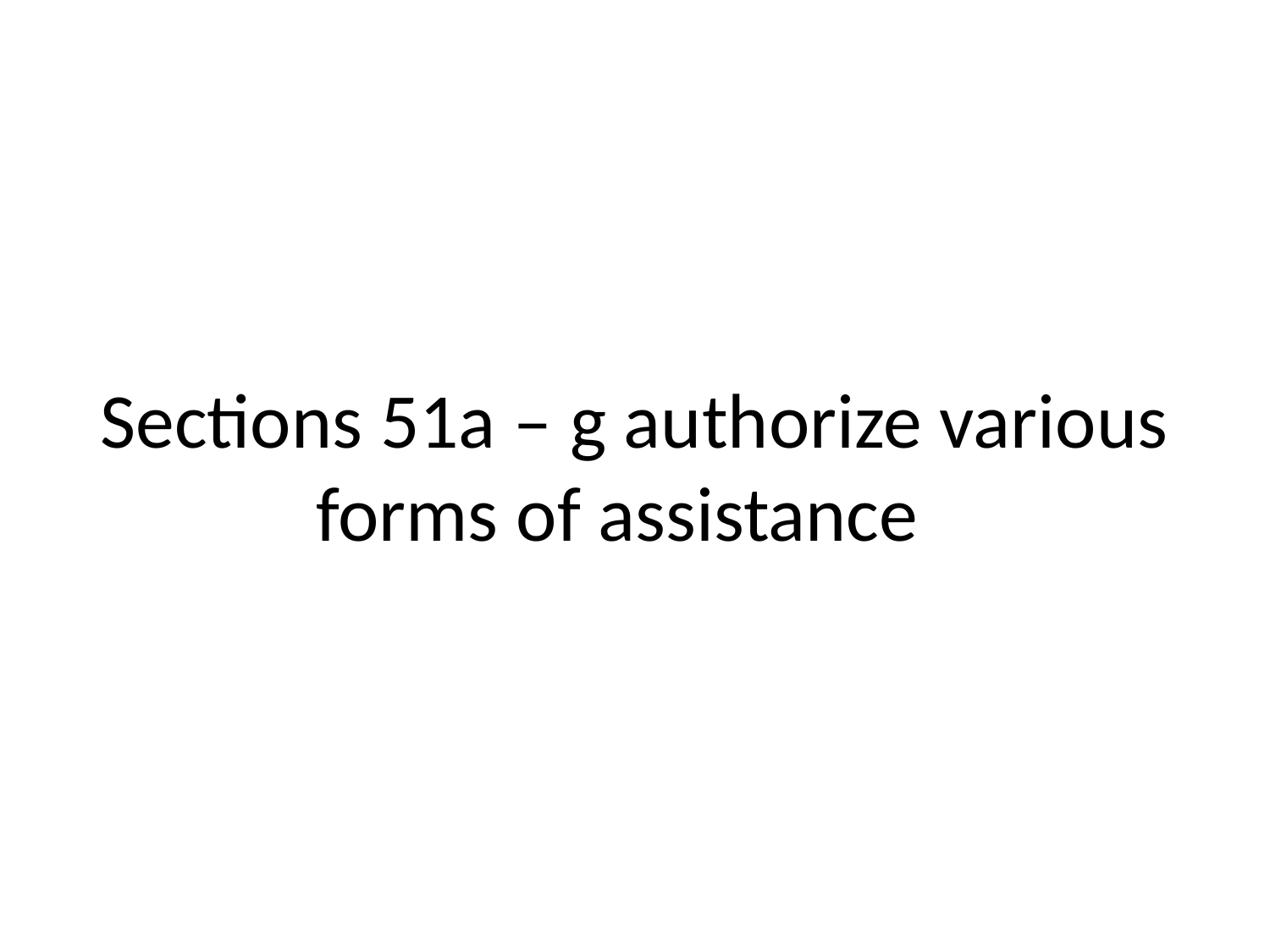

# Sections 51a – g authorize various forms of assistance